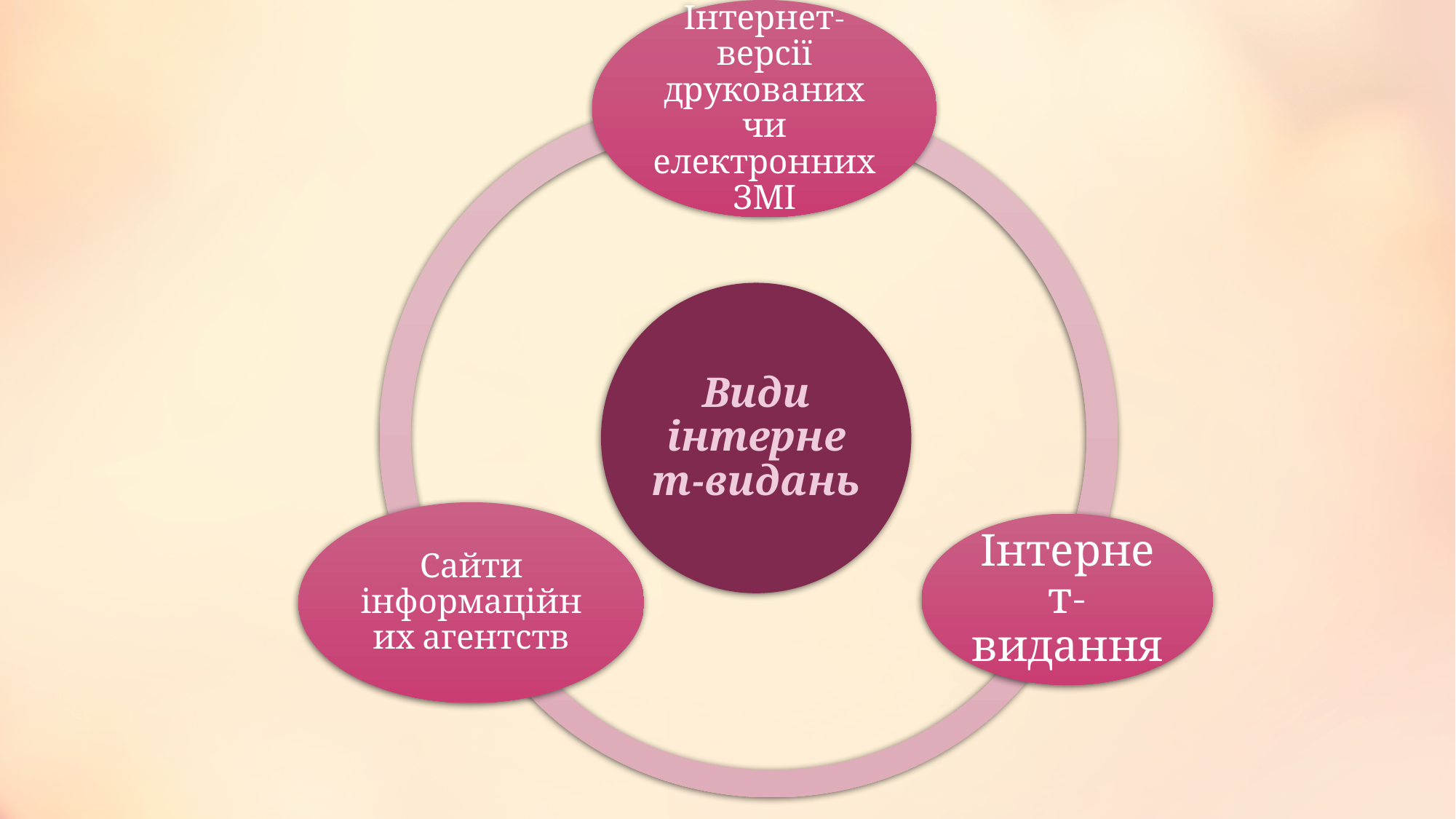

Види інтернет-видань
Інтернет-версії друкованих чи електронних ЗМІ
Інтернет-видання
Сайти інформаційних агентств
#